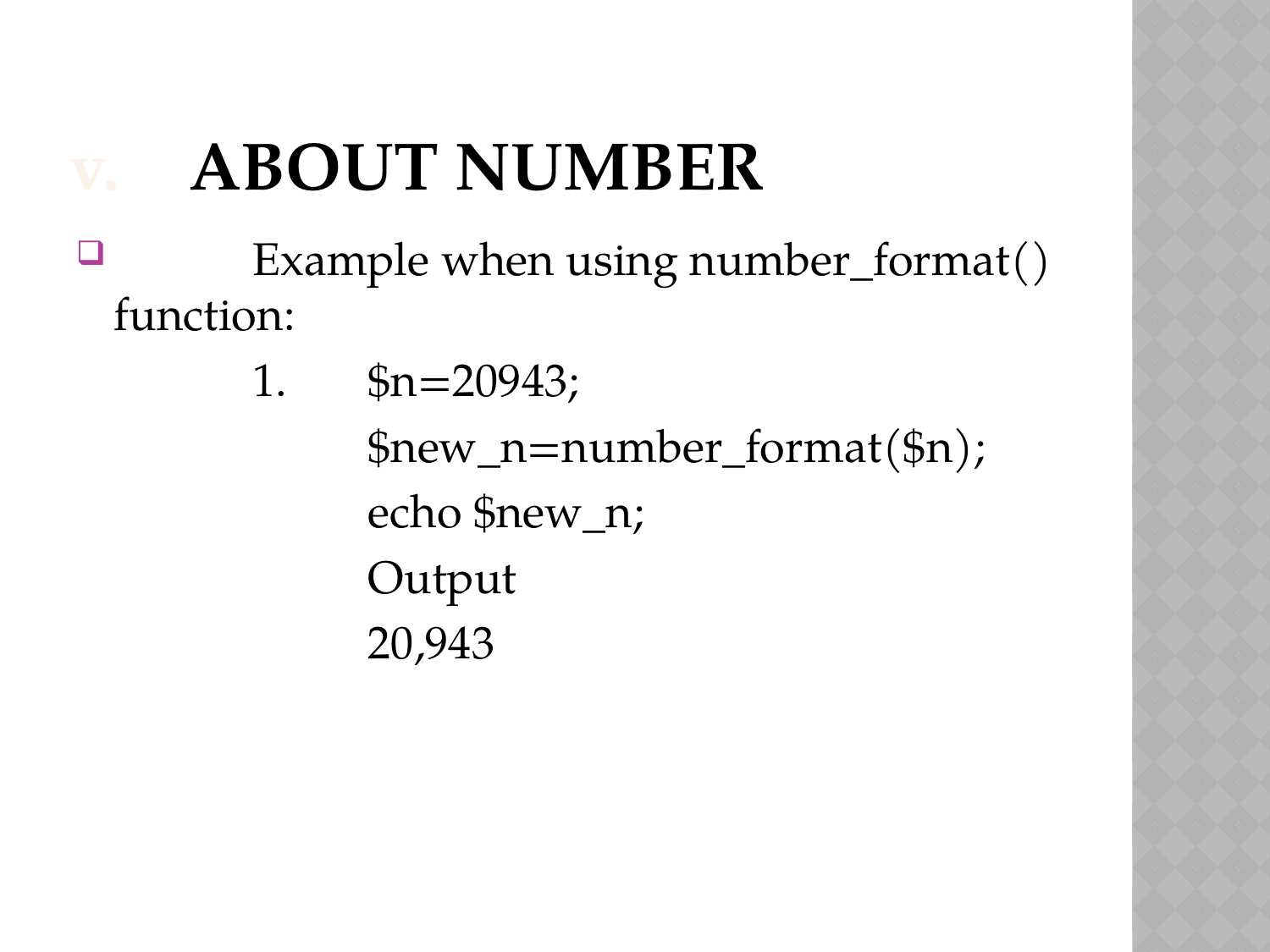

# About Number
 	 Example when using number_format() function:
		 1.	$n=20943;
			$new_n=number_format($n);
			echo $new_n;
			Output
			20,943